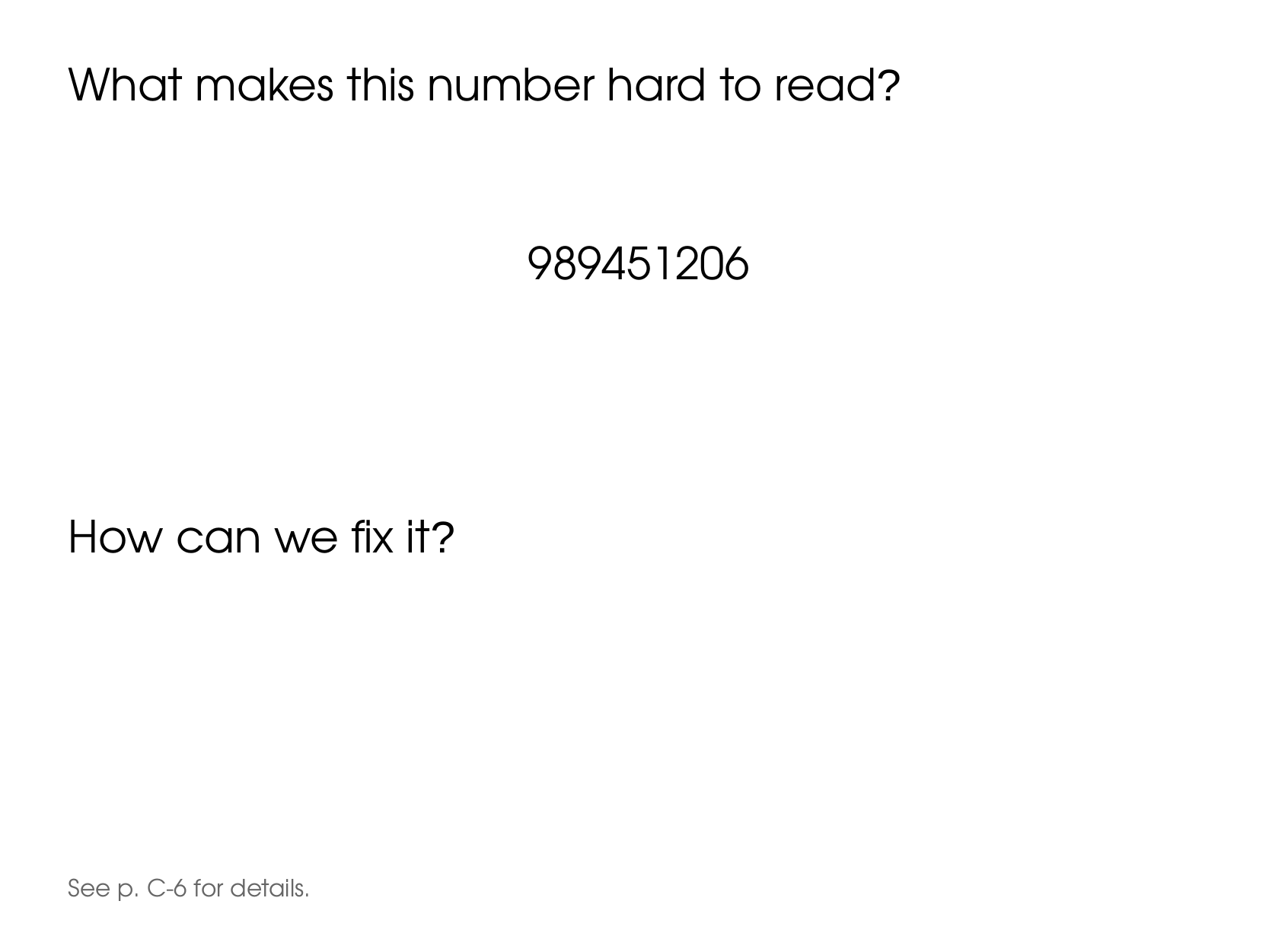

What makes this number hard to read?
989451206
How can we fix it?
See p. C-6 for details.